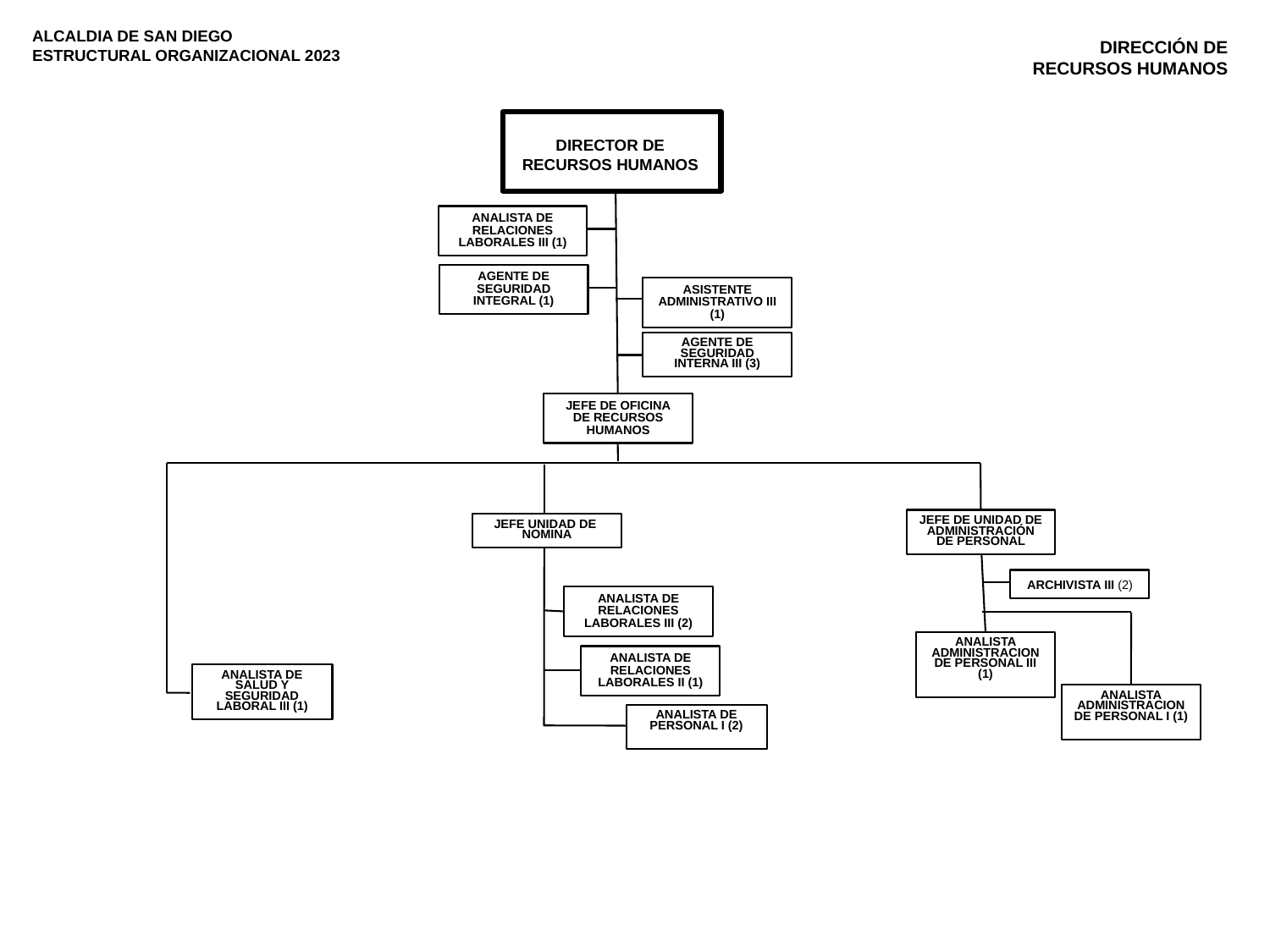

ALCALDIA DE SAN DIEGO
ESTRUCTURAL ORGANIZACIONAL 2023
DIRECCIÓN DE RECURSOS HUMANOS

DIRECTOR DE RECURSOS HUMANOS
ANALISTA DE RELACIONES LABORALES III (1)
AGENTE DE SEGURIDAD INTEGRAL (1)
ASISTENTE ADMINISTRATIVO III (1)
AGENTE DE SEGURIDAD INTERNA III (3)
JEFE DE OFICINA DE RECURSOS HUMANOS
JEFE DE UNIDAD DE ADMINISTRACIÓN DE PERSONAL
JEFE UNIDAD DE
NOMINA
ARCHIVISTA III (2)
ANALISTA DE RELACIONES LABORALES III (2)
ANALISTA ADMINISTRACION DE PERSONAL III (1)

ANALISTA DE RELACIONES LABORALES II (1)
ANALISTA DE SALUD Y SEGURIDAD LABORAL III (1)
ANALISTA ADMINISTRACION DE PERSONAL I (1)

ANALISTA DE PERSONAL I (2)